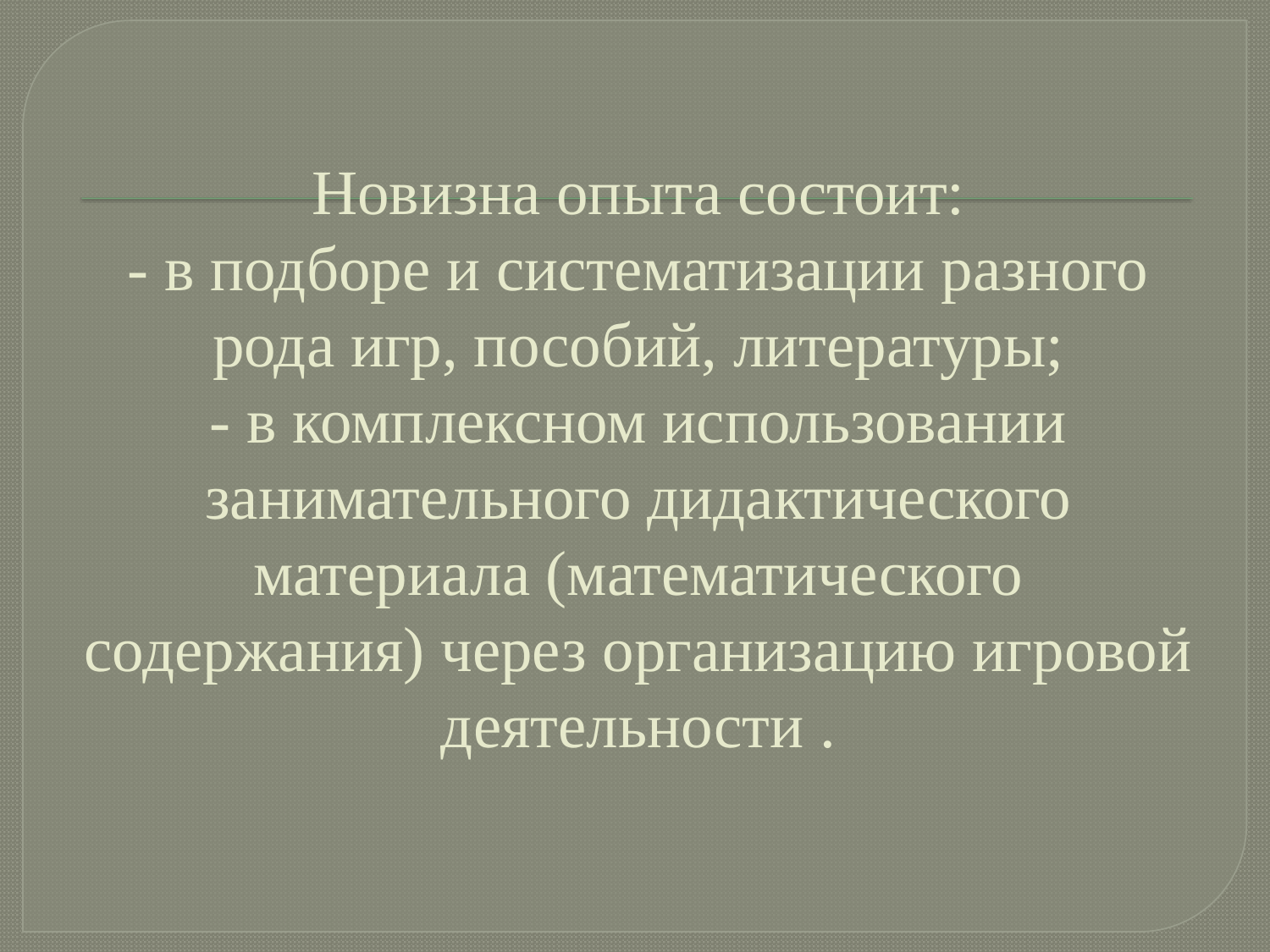

# Новизна опыта состоит: - в подборе и систематизации разного рода игр, пособий, литературы; - в комплексном использовании занимательного дидактического материала (математического содержания) через организацию игровой деятельности .